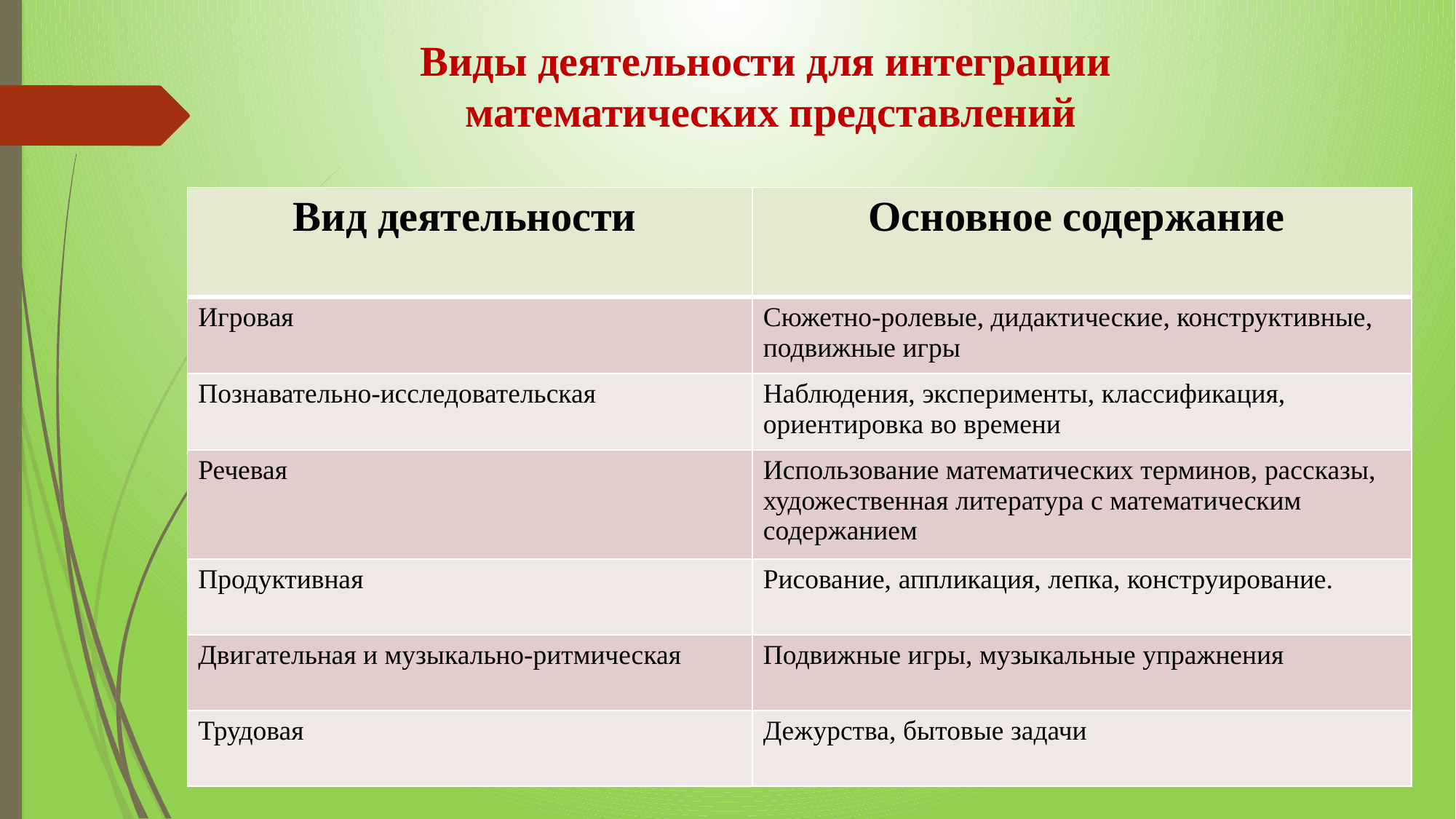

Виды деятельности для интеграции
 математических представлений
| Вид деятельности | Основное содержание |
| --- | --- |
| Игровая | Сюжетно-ролевые, дидактические, конструктивные, подвижные игры |
| Познавательно-исследовательская | Наблюдения, эксперименты, классификация, ориентировка во времени |
| Речевая | Использование математических терминов, рассказы, художественная литература с математическим содержанием |
| Продуктивная | Рисование, аппликация, лепка, конструирование. |
| Двигательная и музыкально-ритмическая | Подвижные игры, музыкальные упражнения |
| Трудовая | Дежурства, бытовые задачи |